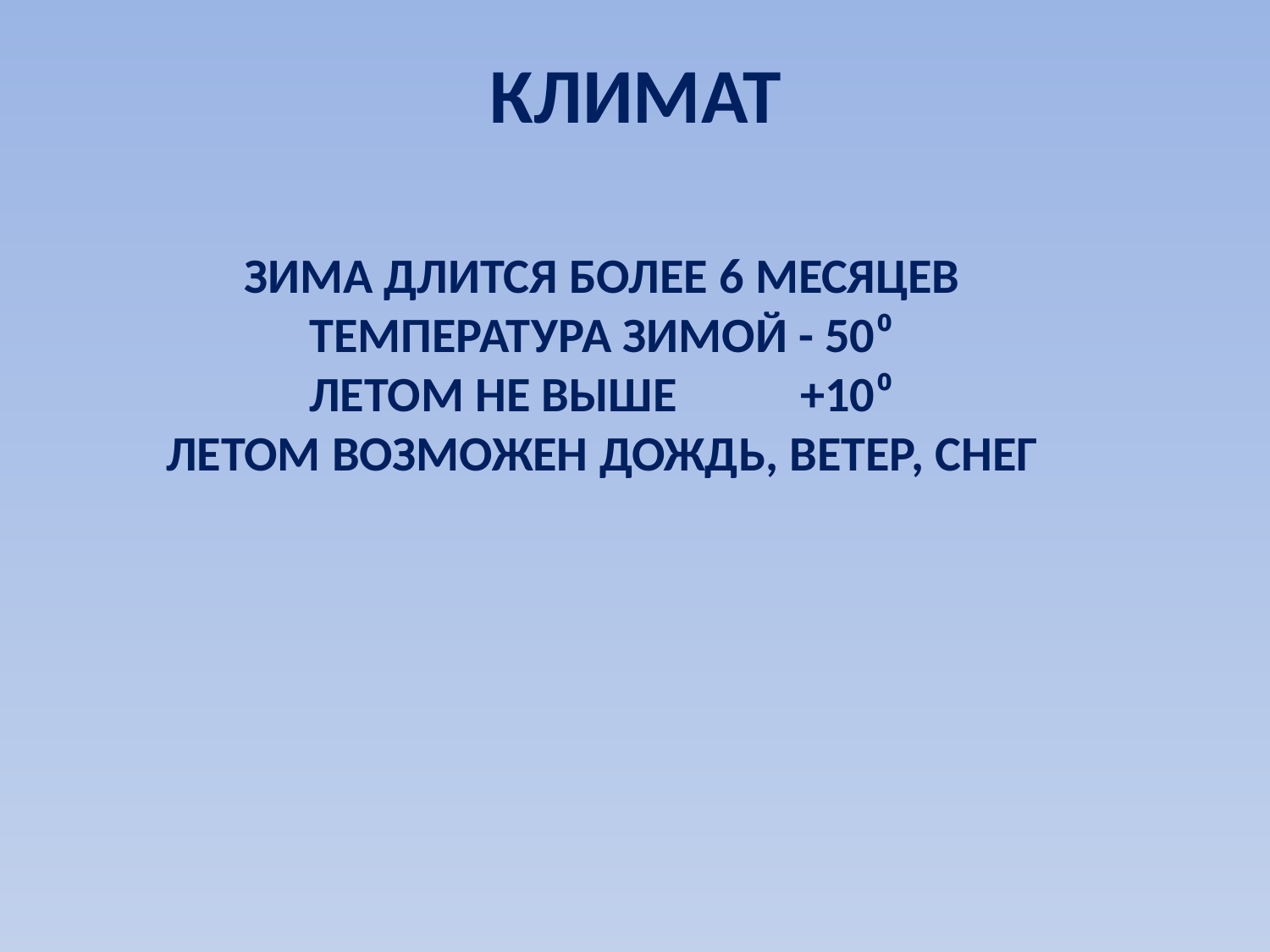

КЛИМАТ
ЗИМА ДЛИТСЯ БОЛЕЕ 6 МЕСЯЦЕВ
ТЕМПЕРАТУРА ЗИМОЙ - 50⁰
ЛЕТОМ НЕ ВЫШЕ           +10⁰
ЛЕТОМ ВОЗМОЖЕН ДОЖДЬ, ВЕТЕР, СНЕГ